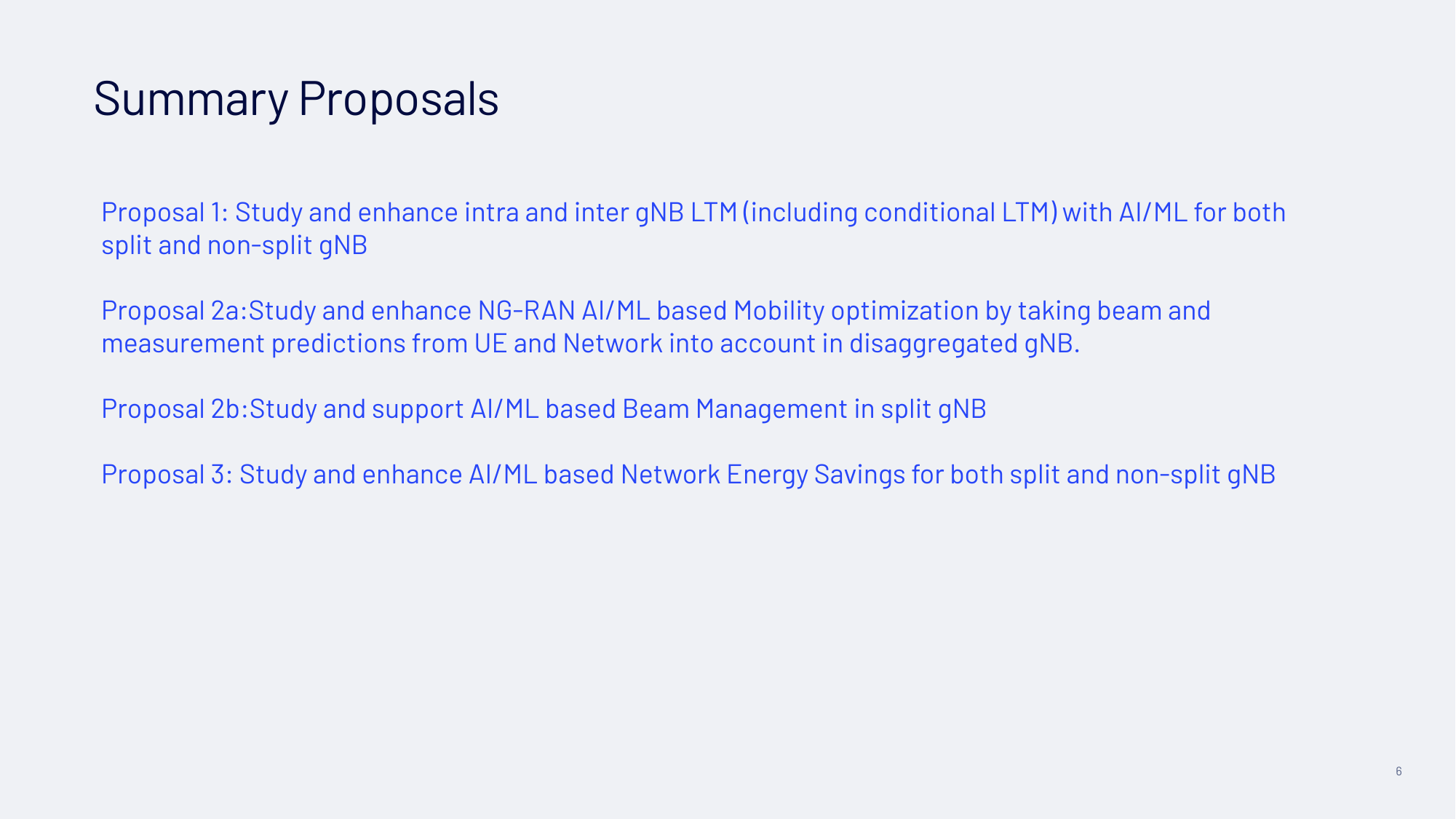

Summary Proposals
Proposal 1: Study and enhance intra and inter gNB LTM (including conditional LTM) with AI/ML for both split and non-split gNB

Proposal 2a:Study and enhance NG-RAN AI/ML based Mobility optimization by taking beam and measurement predictions from UE and Network into account in disaggregated gNB.

Proposal 2b:Study and support AI/ML based Beam Management in split gNB

Proposal 3: Study and enhance AI/ML based Network Energy Savings for both split and non-split gNB